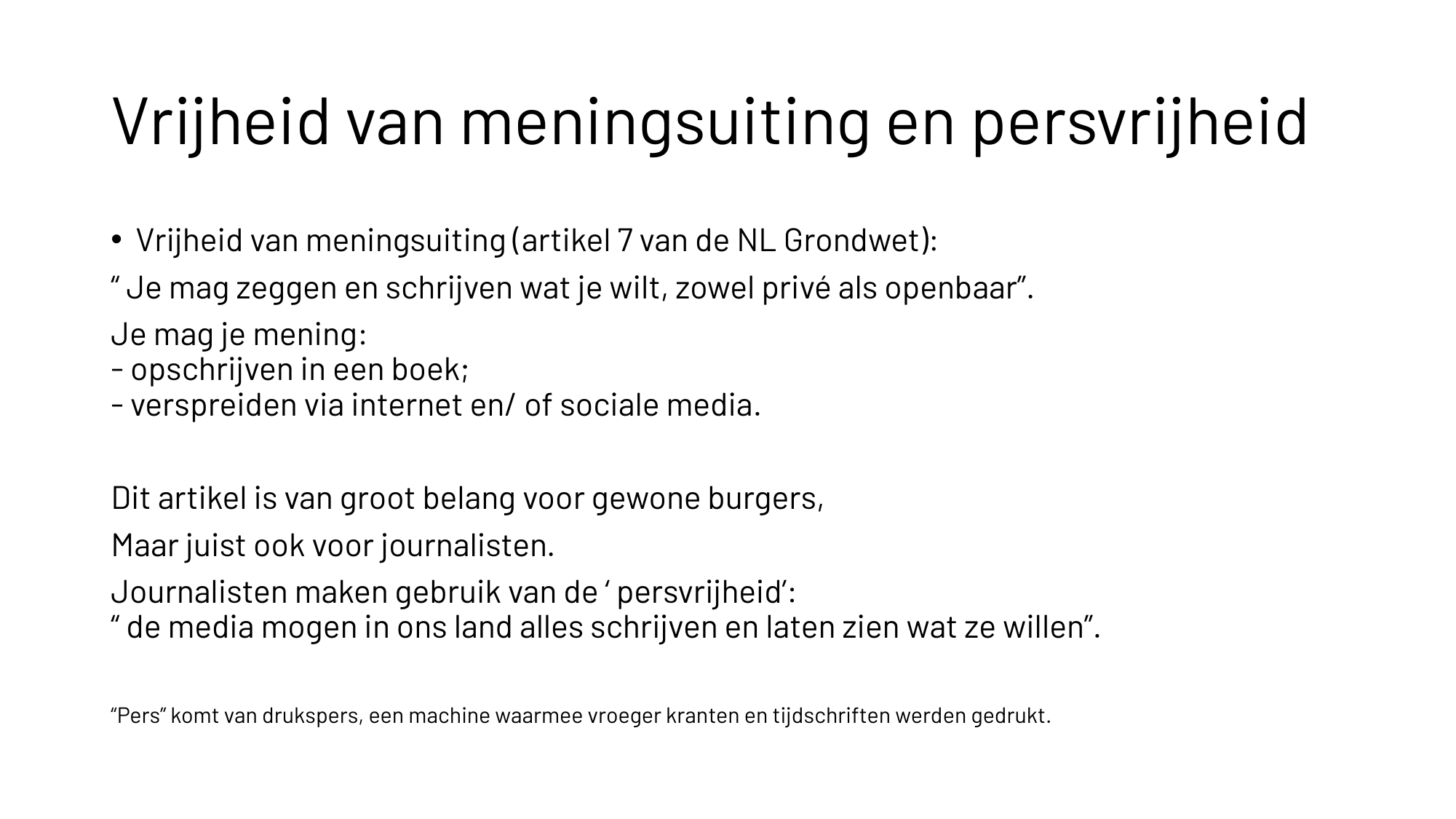

# Vrijheid van meningsuiting en persvrijheid
Vrijheid van meningsuiting (artikel 7 van de NL Grondwet):
“ Je mag zeggen en schrijven wat je wilt, zowel privé als openbaar”.
Je mag je mening:
- opschrijven in een boek;
- verspreiden via internet en/ of sociale media.

Dit artikel is van groot belang voor gewone burgers,
Maar juist ook voor journalisten.
Journalisten maken gebruik van de ‘ persvrijheid’:
“ de media mogen in ons land alles schrijven en laten zien wat ze willen”.

“Pers” komt van drukspers, een machine waarmee vroeger kranten en tijdschriften werden gedrukt.